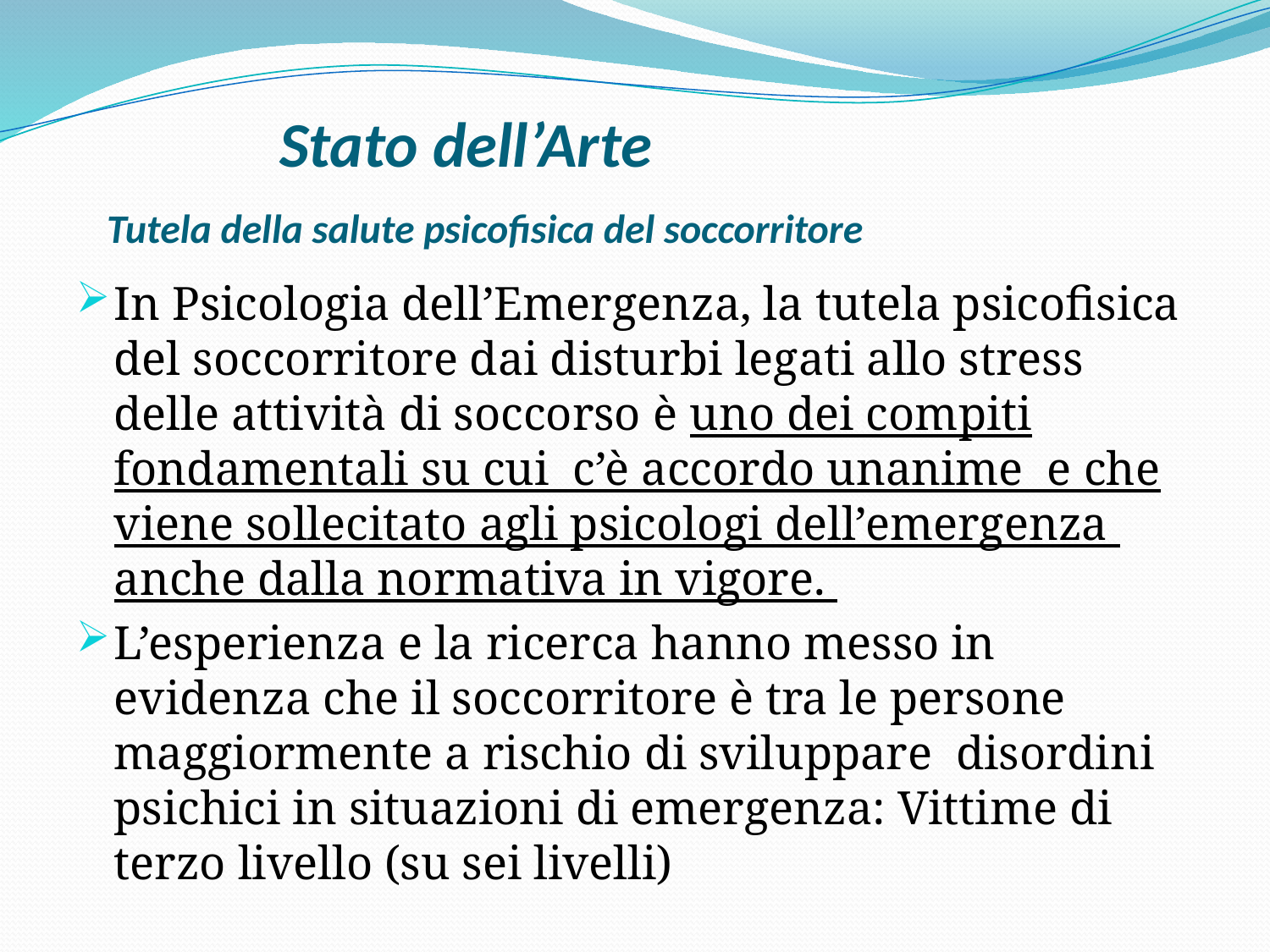

# Stato dell’Arte Tutela della salute psicofisica del soccorritore
In Psicologia dell’Emergenza, la tutela psicofisica del soccorritore dai disturbi legati allo stress delle attività di soccorso è uno dei compiti fondamentali su cui  c’è accordo unanime  e che viene sollecitato agli psicologi dell’emergenza  anche dalla normativa in vigore.
L’esperienza e la ricerca hanno messo in evidenza che il soccorritore è tra le persone maggiormente a rischio di sviluppare  disordini psichici in situazioni di emergenza: Vittime di terzo livello (su sei livelli)